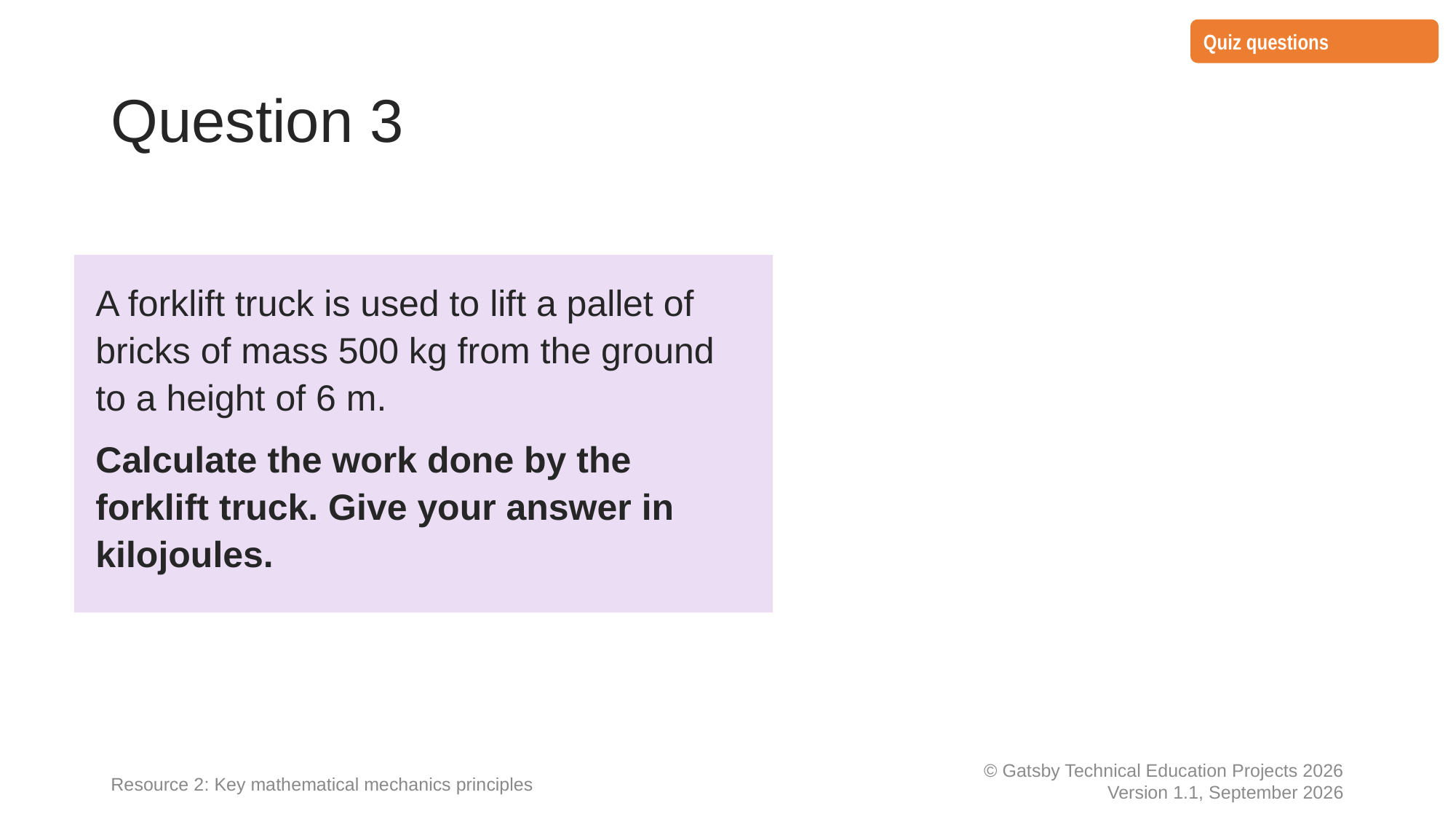

Quiz questions
# Question 3
A forklift truck is used to lift a pallet of bricks of mass 500 kg from the ground to a height of 6 m.
Calculate the work done by the forklift truck. Give your answer in kilojoules.

Resource 2: Key mathematical mechanics principles